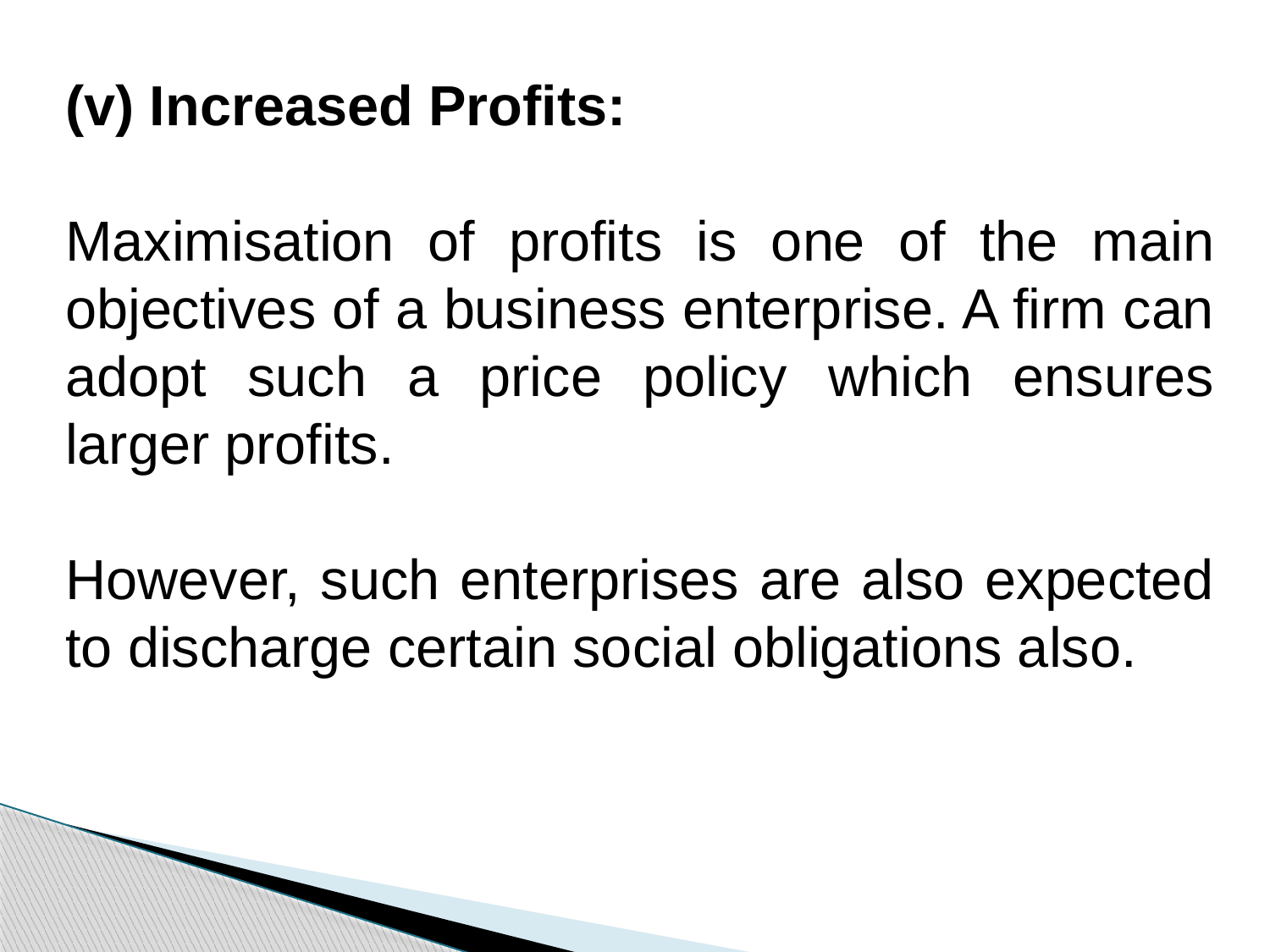

(v) Increased Profits:

Maximisation of profits is one of the main objectives of a business enterprise. A firm can adopt such a price policy which ensures larger profits.

However, such enterprises are also expected to discharge certain social obligations also.